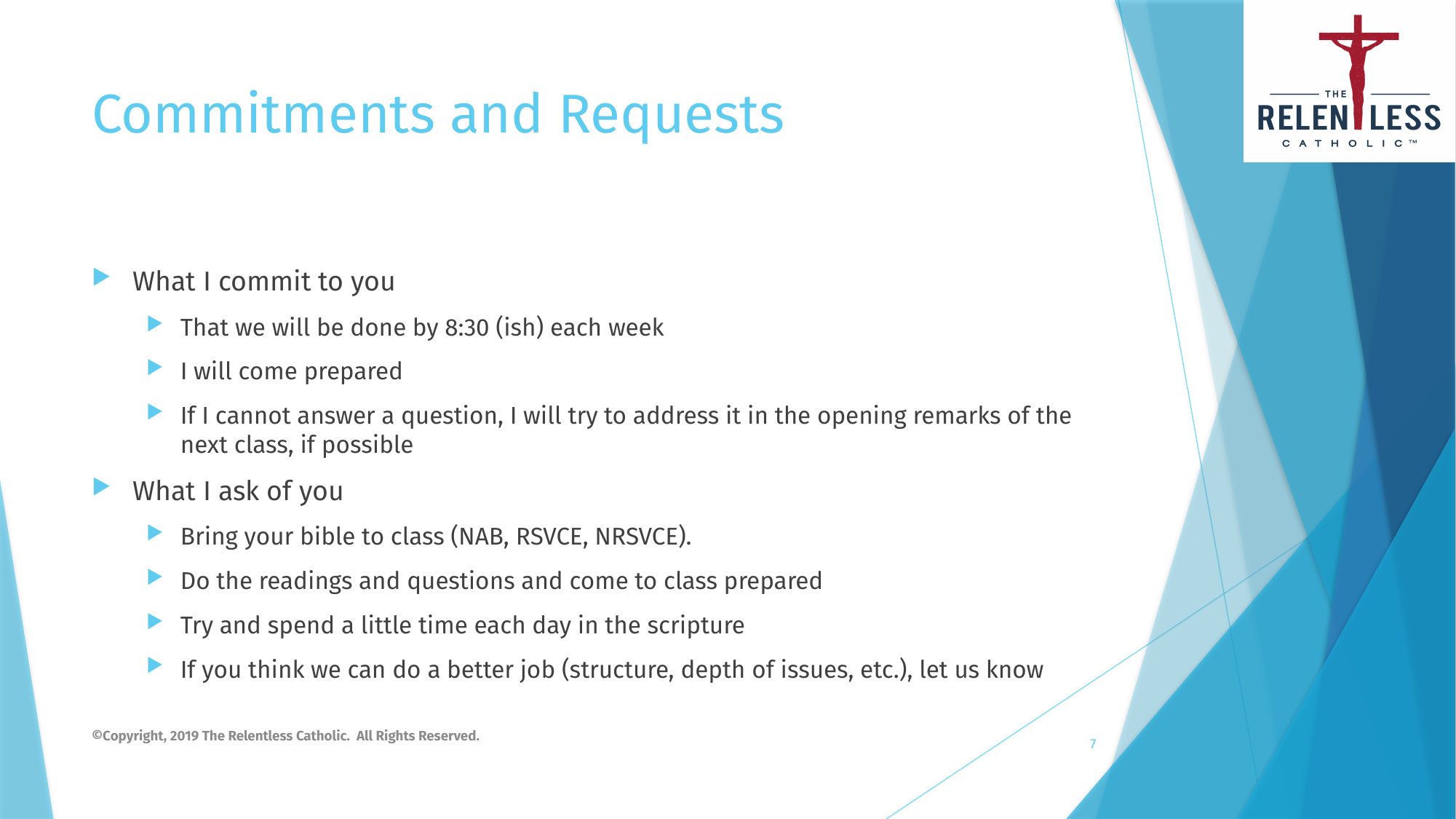

# Commitments and Requests
What I commit to you
That we will be done by 8:30 (ish) each week
I will come prepared
If I cannot answer a question, I will try to address it in the opening remarks of the next class, if possible
What I ask of you
Bring your bible to class (NAB, RSVCE, NRSVCE).
Do the readings and questions and come to class prepared
Try and spend a little time each day in the scripture
If you think we can do a better job (structure, depth of issues, etc.), let us know

©Copyright, 2019 The Relentless Catholic.  All Rights Reserved.

7